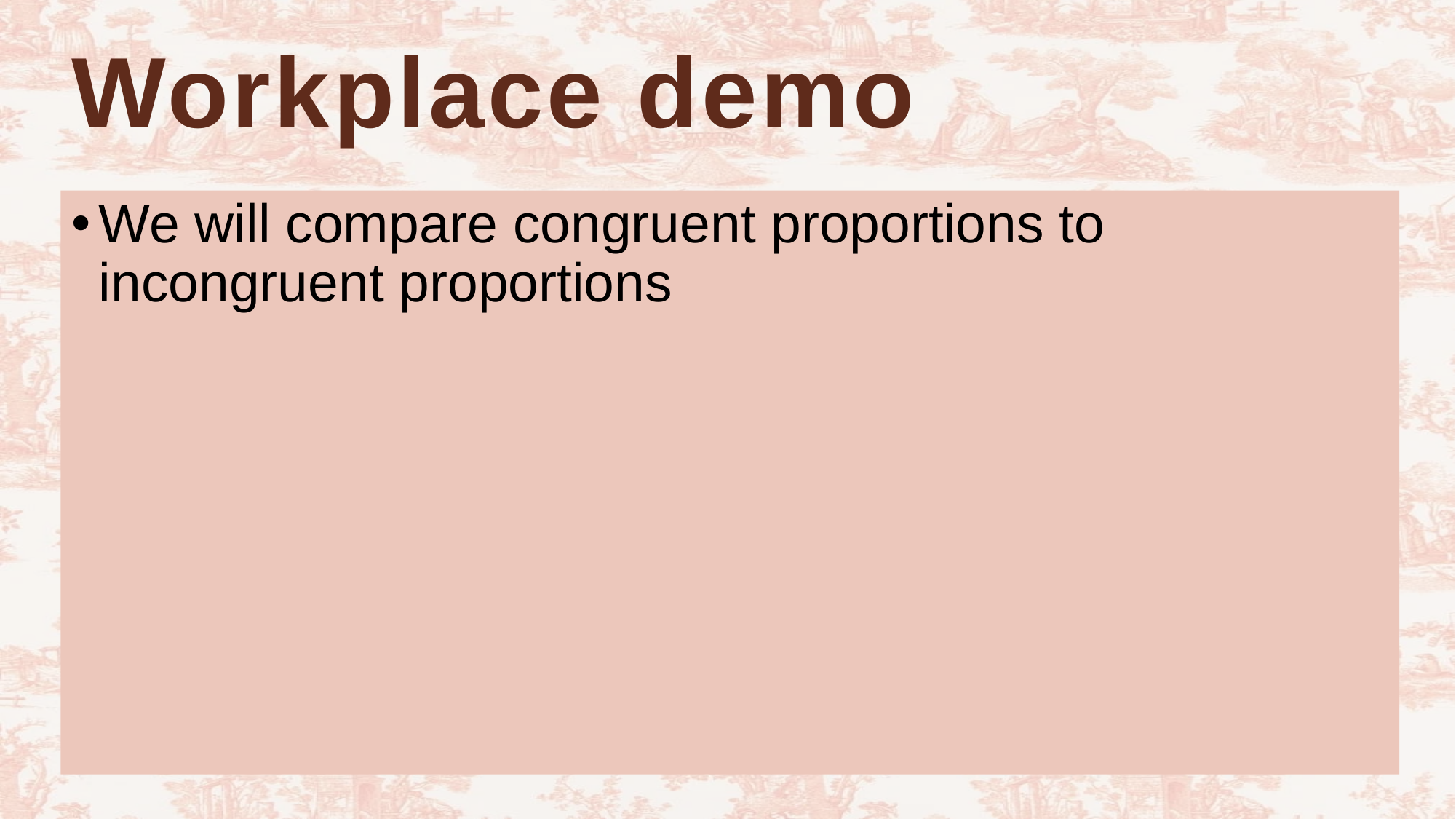

# Workplace demo
We will compare congruent proportions to incongruent proportions